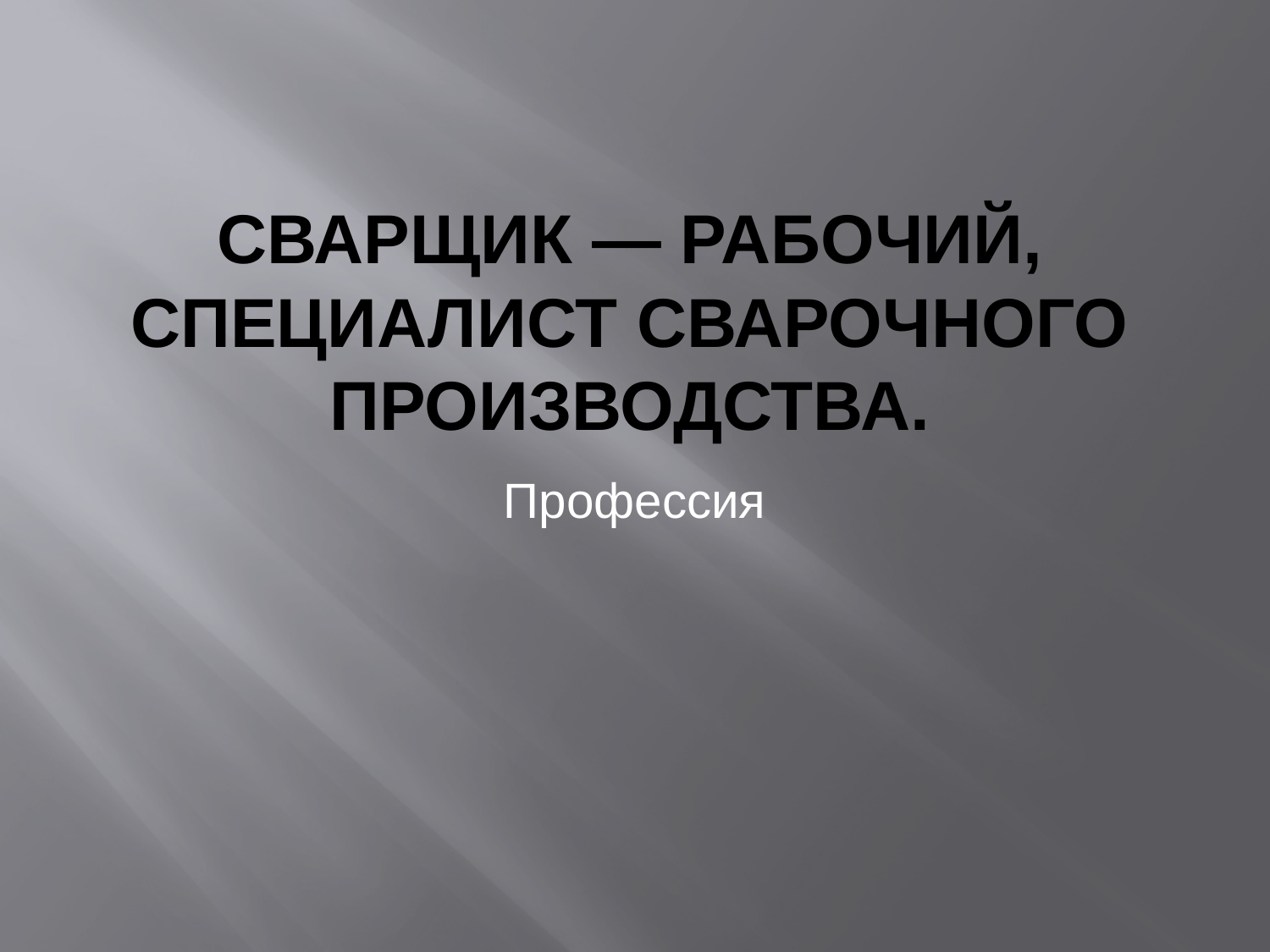

# Сварщик — рабочий, специалист сварочного производства.
Профессия